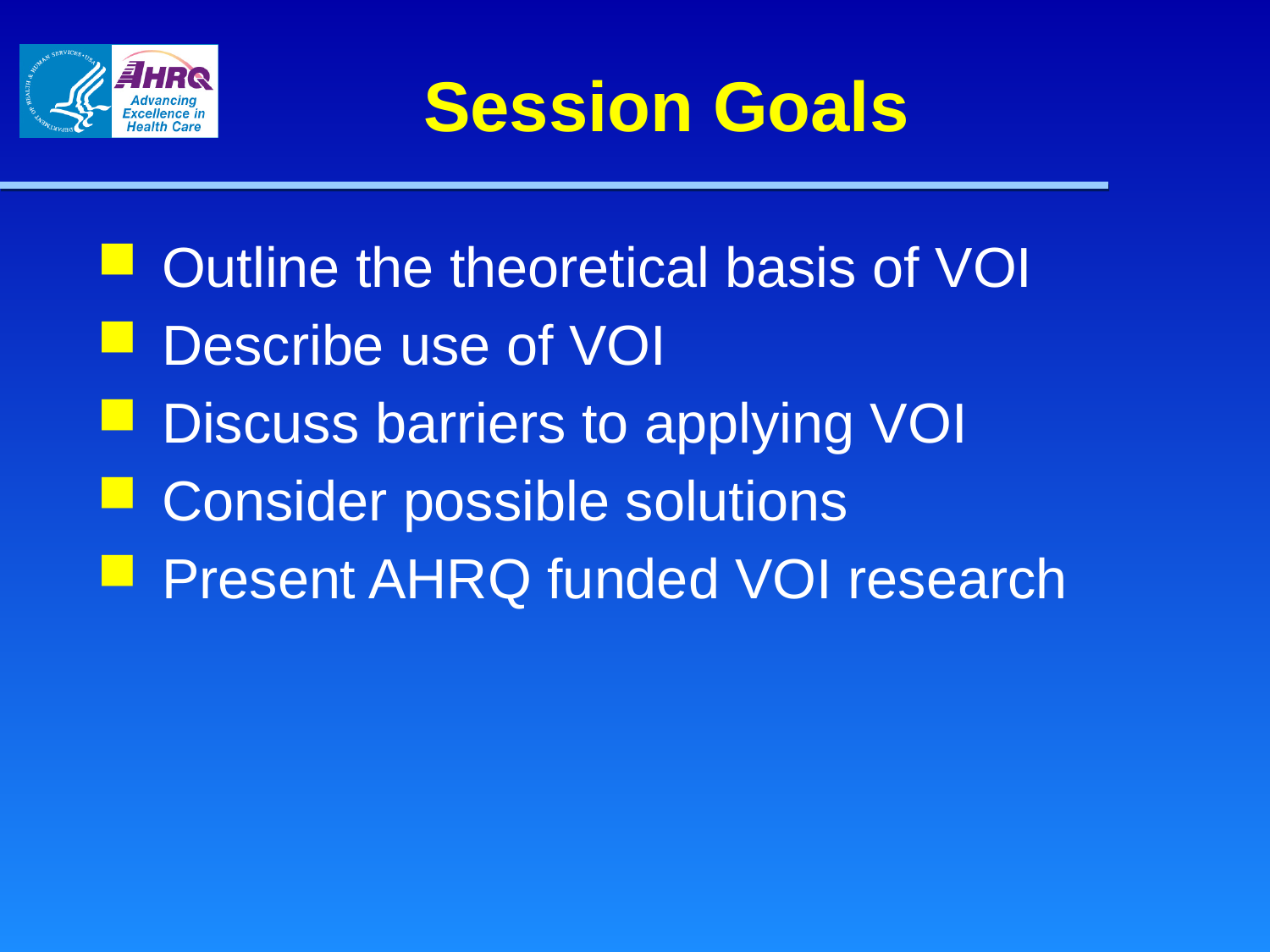

# Session Goals
Outline the theoretical basis of VOI
Describe use of VOI
Discuss barriers to applying VOI
Consider possible solutions
Present AHRQ funded VOI research